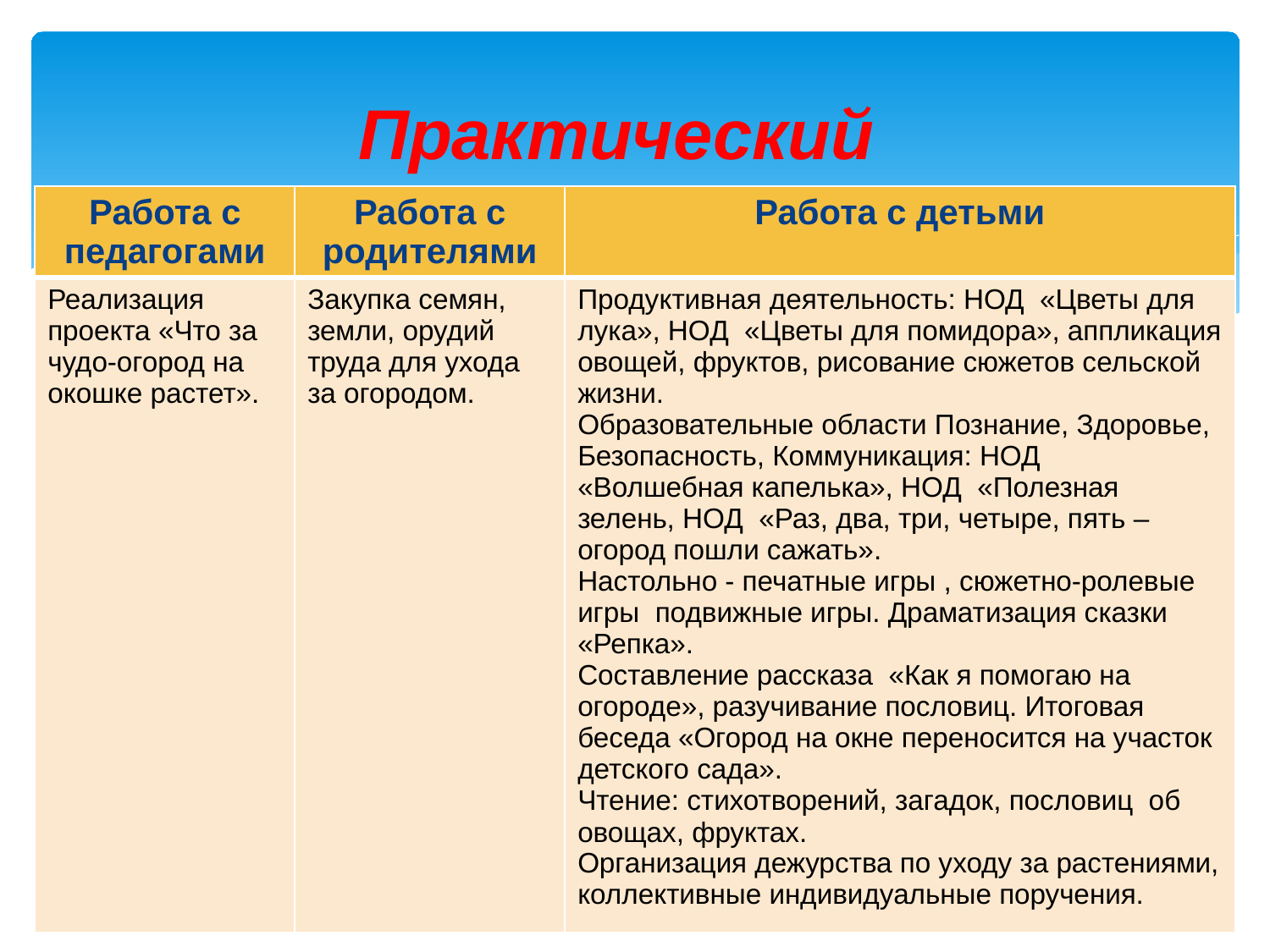

# Практический
| Работа с педагогами | Работа с родителями | Работа с детьми |
| --- | --- | --- |
| Реализация проекта «Что за чудо-огород на окошке растет». | Закупка семян, земли, орудий труда для ухода за огородом. | Продуктивная деятельность: НОД «Цветы для лука», НОД «Цветы для помидора», аппликация овощей, фруктов, рисование сюжетов сельской жизни. Образовательные области Познание, Здоровье, Безопасность, Коммуникация: НОД «Волшебная капелька», НОД «Полезная зелень, НОД «Раз, два, три, четыре, пять – огород пошли сажать». Настольно - печатные игры , сюжетно-ролевые игры подвижные игры. Драматизация сказки «Репка». Составление рассказа «Как я помогаю на огороде», разучивание пословиц. Итоговая беседа «Огород на окне переносится на участок детского сада». Чтение: стихотворений, загадок, пословиц об овощах, фруктах. Организация дежурства по уходу за растениями, коллективные индивидуальные поручения. |